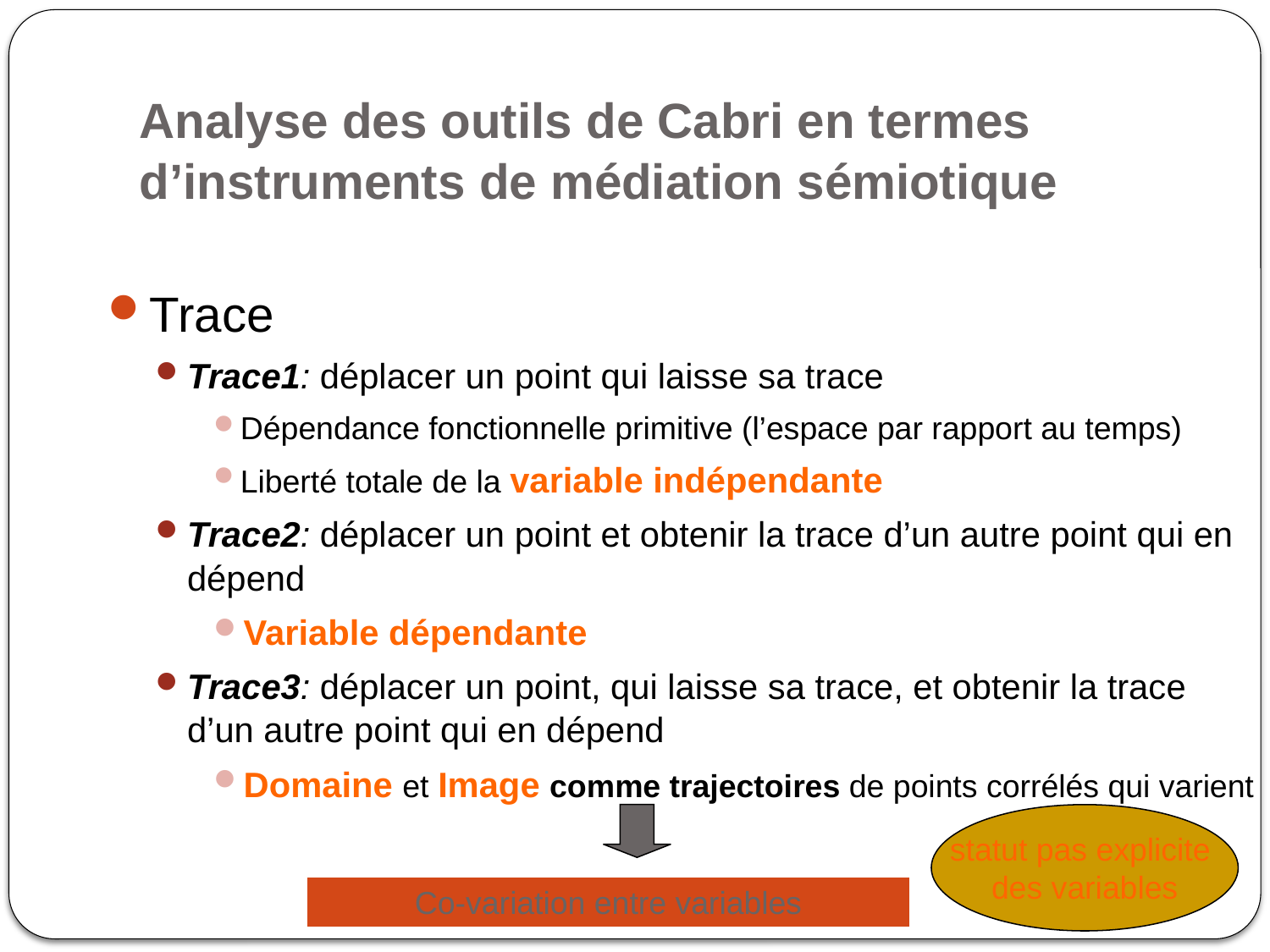

# Analyse des outils de Cabri en termes d’instruments de médiation sémiotique
Trace
Trace1: déplacer un point qui laisse sa trace
Dépendance fonctionnelle primitive (l’espace par rapport au temps)
Liberté totale de la variable indépendante
Trace2: déplacer un point et obtenir la trace d’un autre point qui en dépend
Variable dépendante
Trace3: déplacer un point, qui laisse sa trace, et obtenir la trace d’un autre point qui en dépend
Domaine et Image comme trajectoires de points corrélés qui varient

statut pas explicite
des variables
Co-variation entre variables